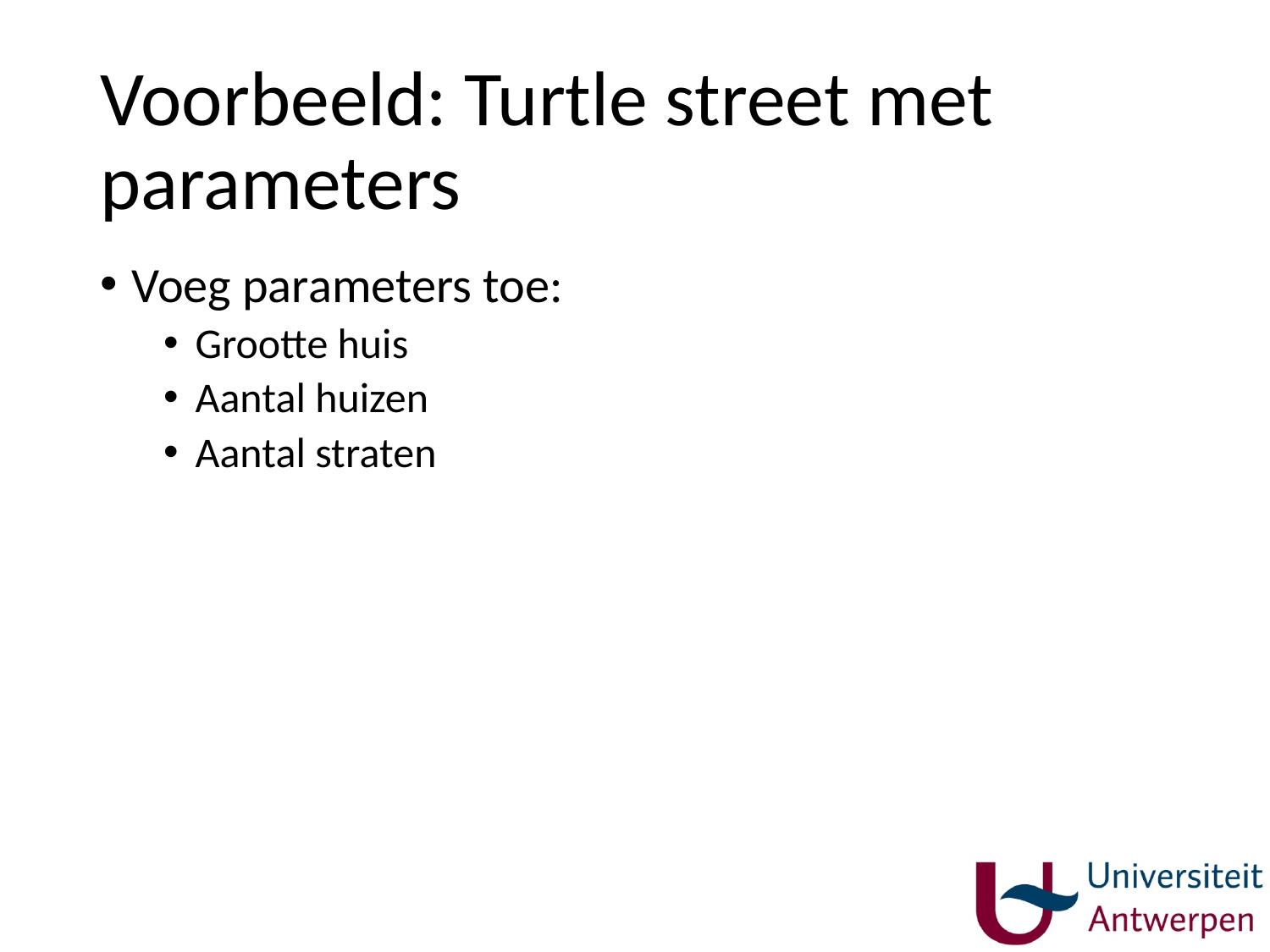

# Voorbeeld: Turtle street met parameters
Voeg parameters toe:
Grootte huis
Aantal huizen
Aantal straten